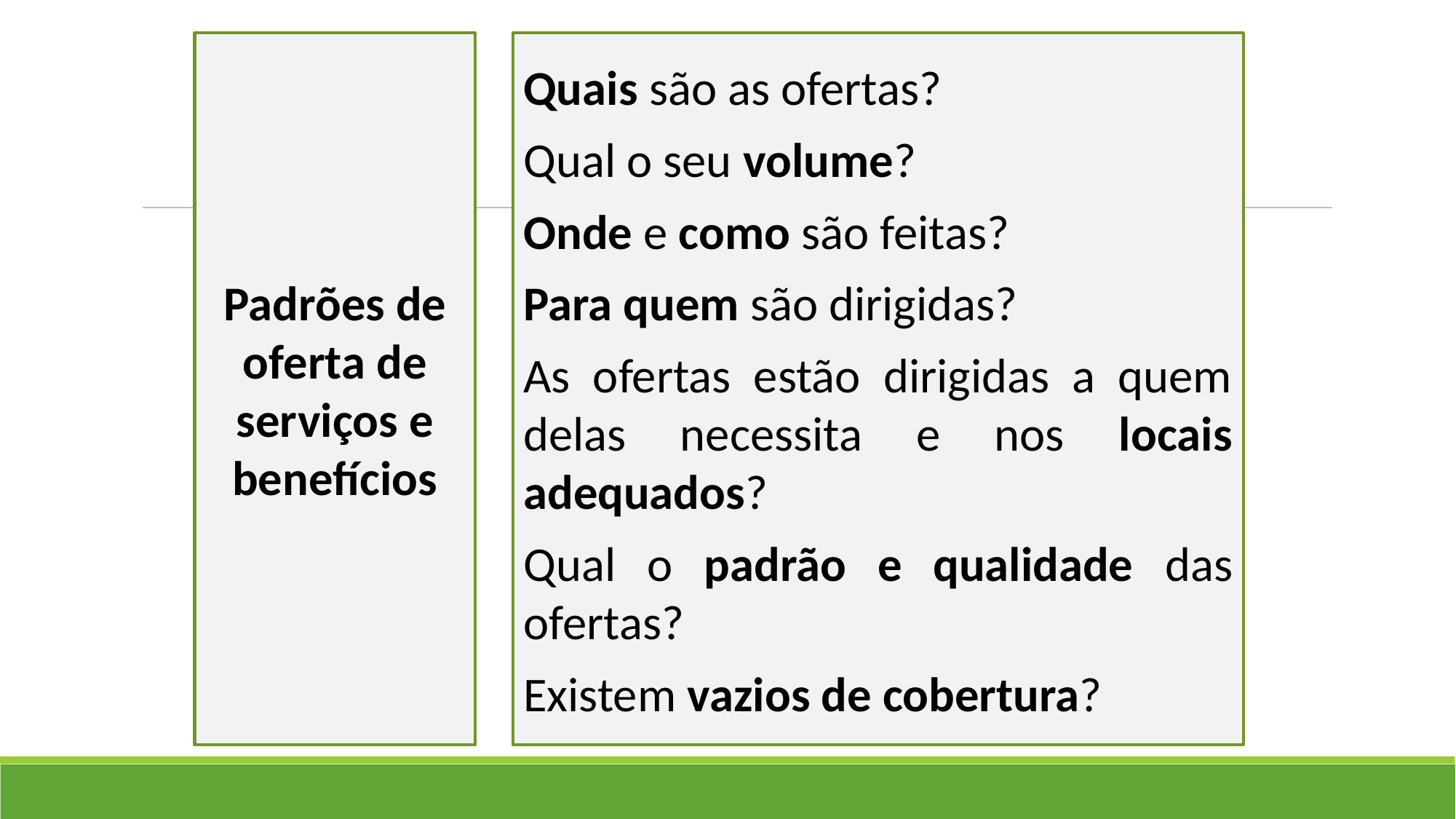

Padrões de oferta de serviços e benefícios
Quais são as ofertas?
Qual o seu volume?
Onde e como são feitas?
Para quem são dirigidas?
As ofertas estão dirigidas a quem delas necessita e nos locais adequados?
Qual o padrão e qualidade das ofertas?
Existem vazios de cobertura?